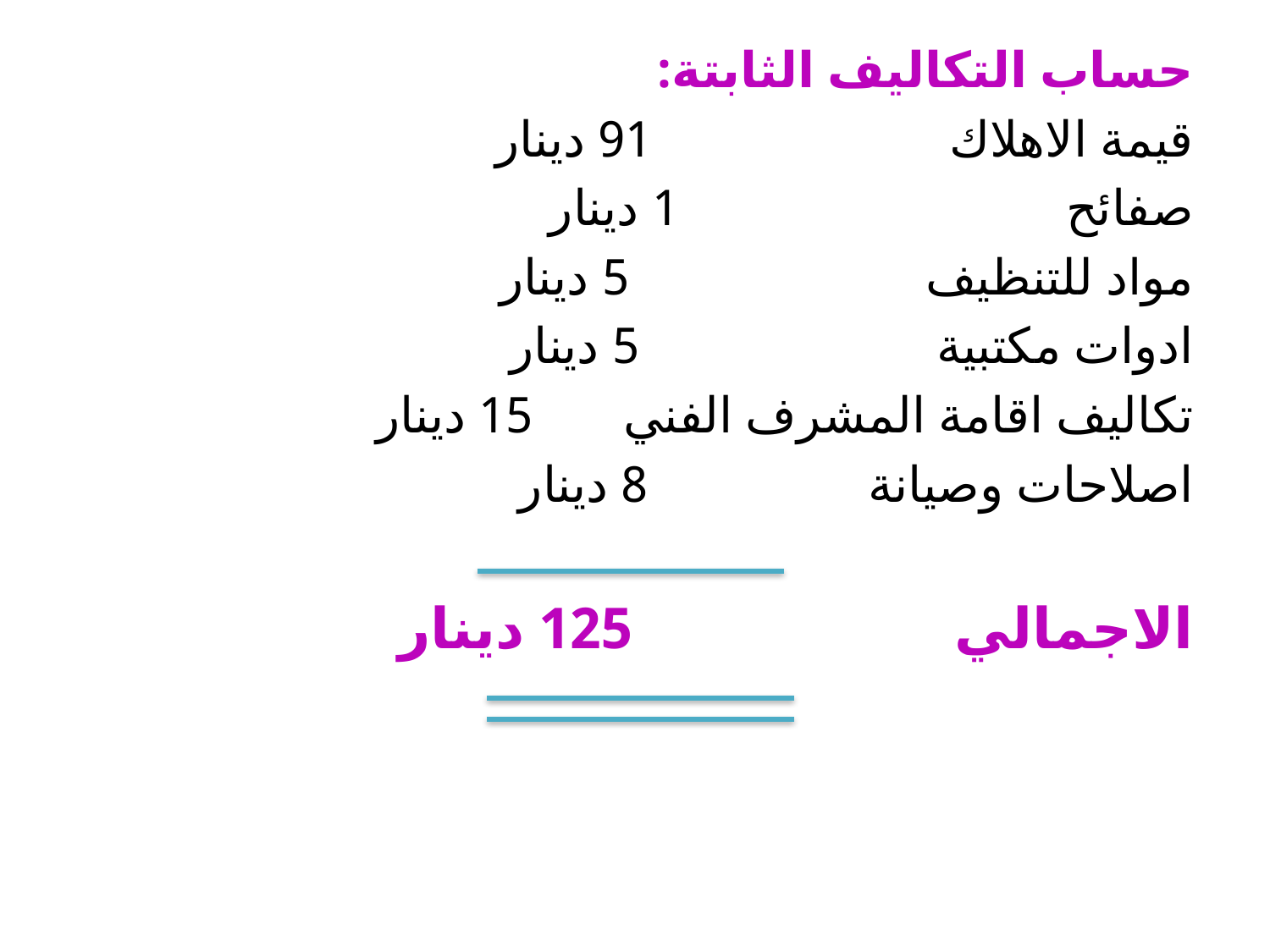

حساب التكاليف الثابتة:
قيمة الاهلاك                       91 دينار
صفائح                              1 دينار
مواد للتنظيف                       5 دينار
ادوات مكتبية                       5 دينار
تكاليف اقامة المشرف الفني       15 دينار
اصلاحات وصيانة                 8 دينار

الاجمالي                      125 دينار